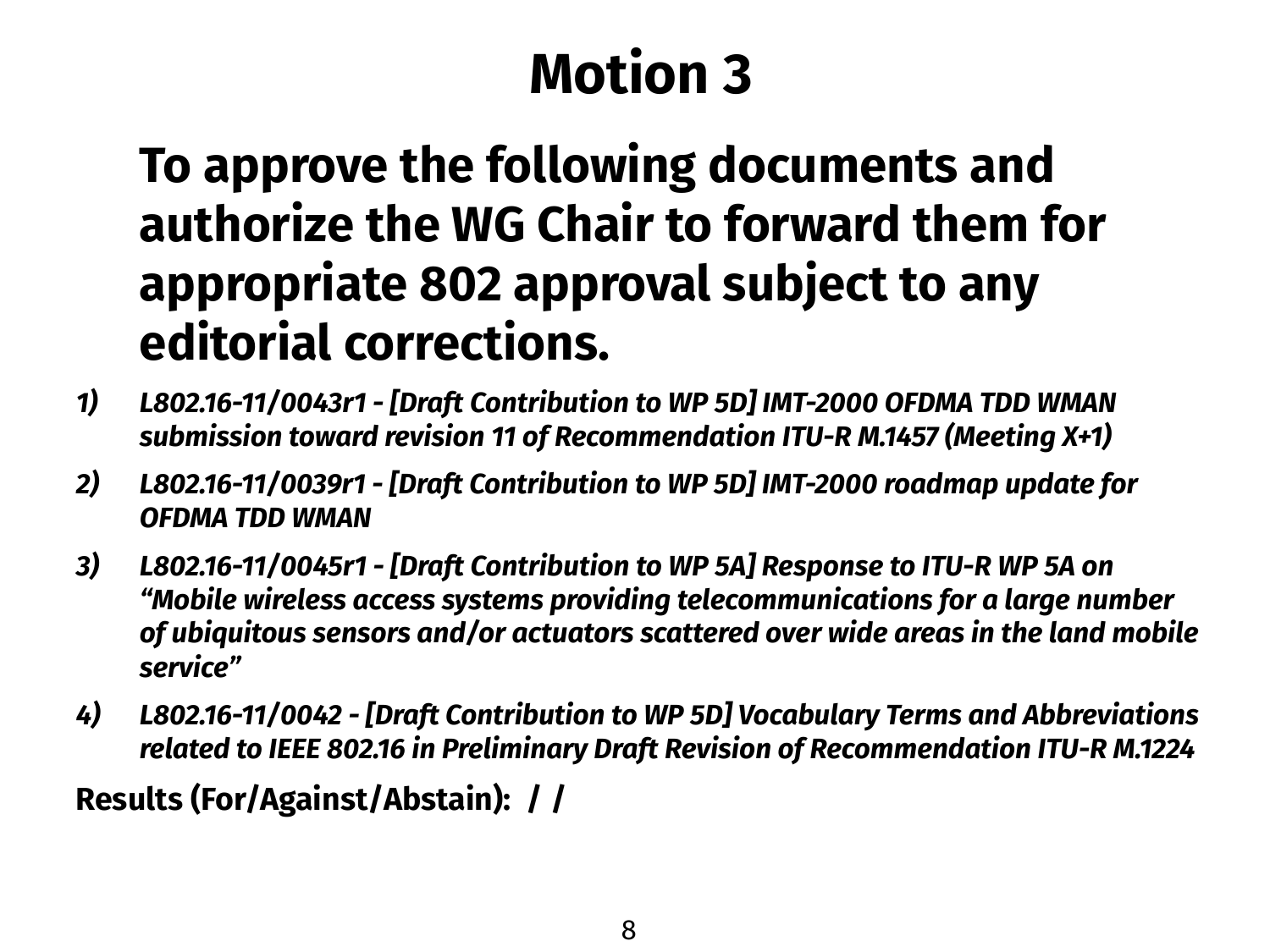

Motion 3
	To approve the following documents and authorize the WG Chair to forward them for appropriate 802 approval subject to any editorial corrections.
L802.16-11/0043r1 - [Draft Contribution to WP 5D] IMT-2000 OFDMA TDD WMAN submission toward revision 11 of Recommendation ITU-R M.1457 (Meeting X+1)
L802.16-11/0039r1 - [Draft Contribution to WP 5D] IMT-2000 roadmap update for OFDMA TDD WMAN
L802.16-11/0045r1 - [Draft Contribution to WP 5A] Response to ITU-R WP 5A on “Mobile wireless access systems providing telecommunications for a large number of ubiquitous sensors and/or actuators scattered over wide areas in the land mobile service”
L802.16-11/0042 - [Draft Contribution to WP 5D] Vocabulary Terms and Abbreviations related to IEEE 802.16 in Preliminary Draft Revision of Recommendation ITU-R M.1224
Results (For/Against/Abstain):  / /